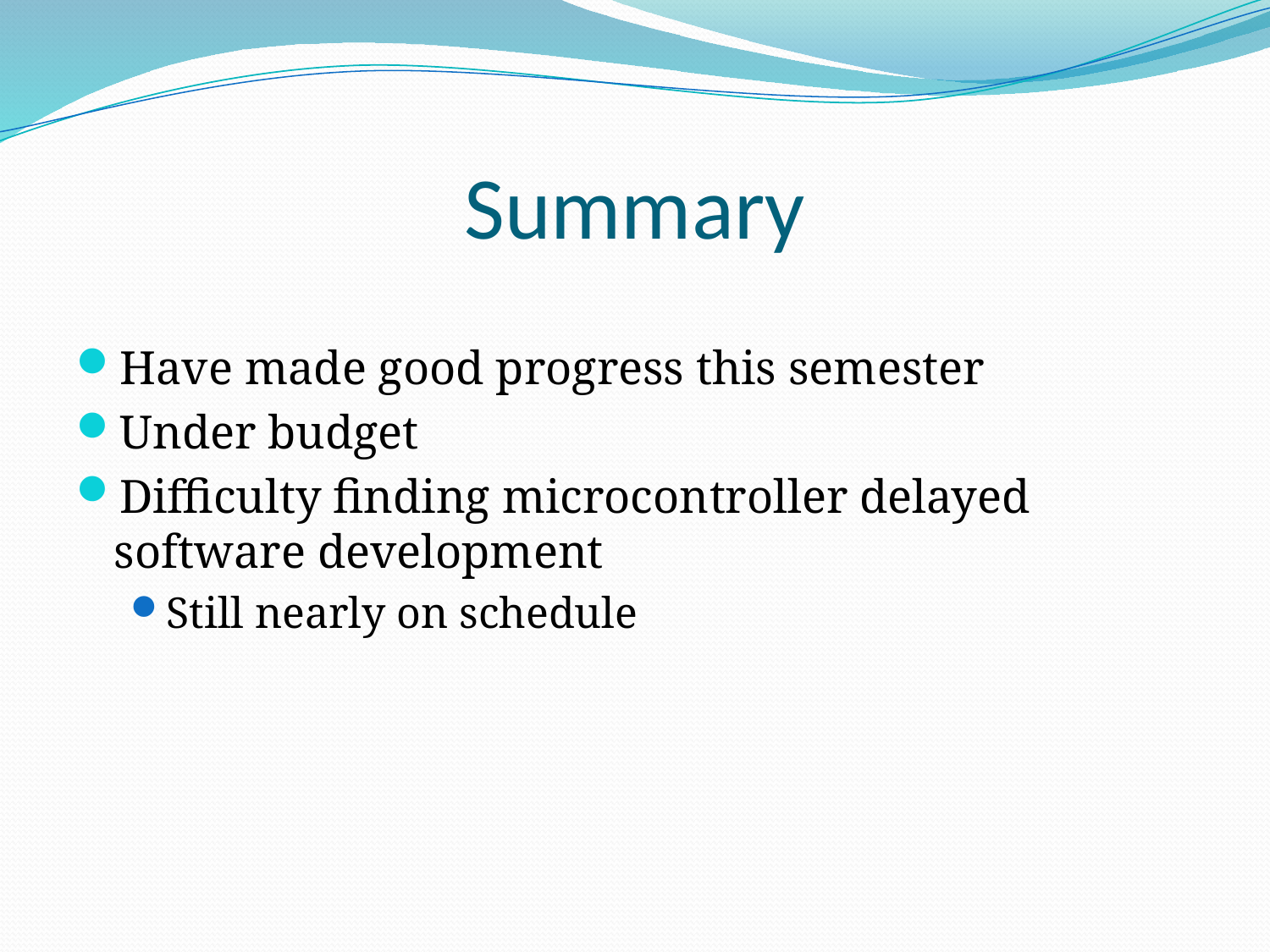

# Summary

Have made good progress this semester
Under budget
Difficulty finding microcontroller delayed software development
Still nearly on schedule